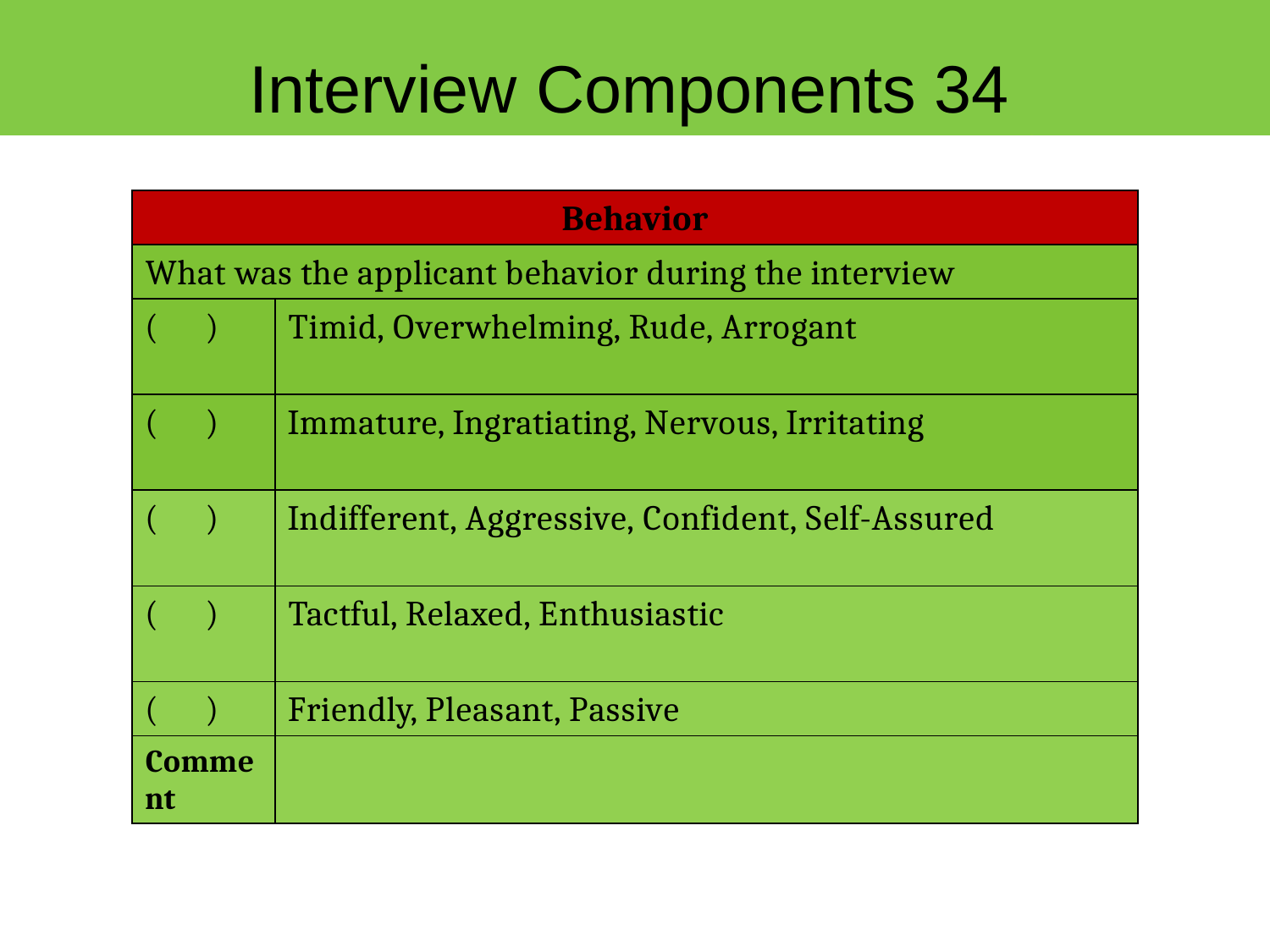

Interview Components 34

| Behavior |  |
| --- | --- |
| What was the applicant behavior during the interview |  |
| ( ) | Timid, Overwhelming, Rude, Arrogant |
| ( ) | Immature, Ingratiating, Nervous, Irritating |
| ( ) | Indifferent, Aggressive, Confident, Self-Assured |
| ( ) | Tactful, Relaxed, Enthusiastic |
| ( ) | Friendly, Pleasant, Passive |
| Comment |  |